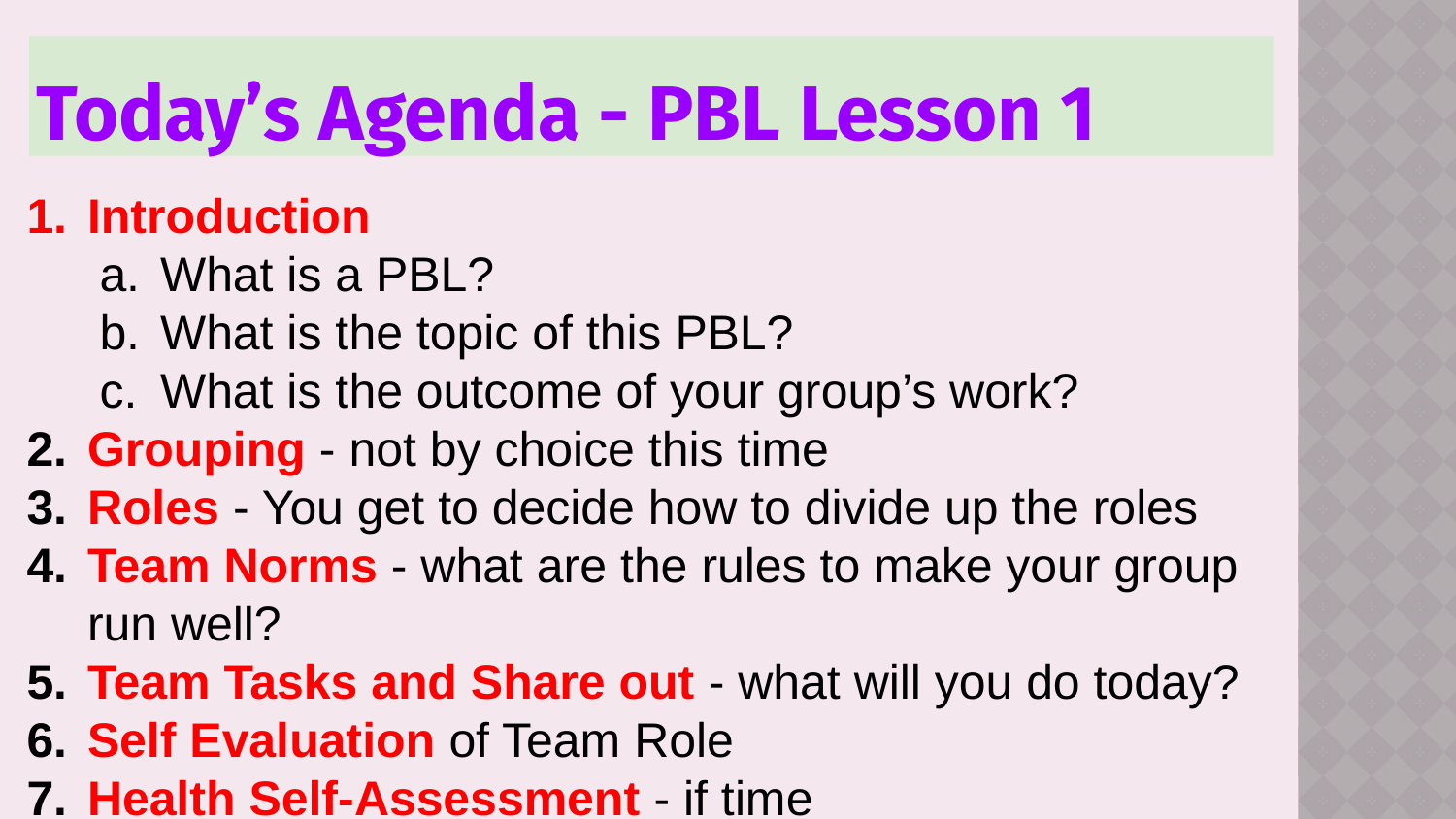

# Today’s Agenda - PBL Lesson 1
Introduction
What is a PBL?
What is the topic of this PBL?
What is the outcome of your group’s work?
Grouping - not by choice this time
Roles - You get to decide how to divide up the roles
Team Norms - what are the rules to make your group run well?
Team Tasks and Share out - what will you do today?
Self Evaluation of Team Role
Health Self-Assessment - if time